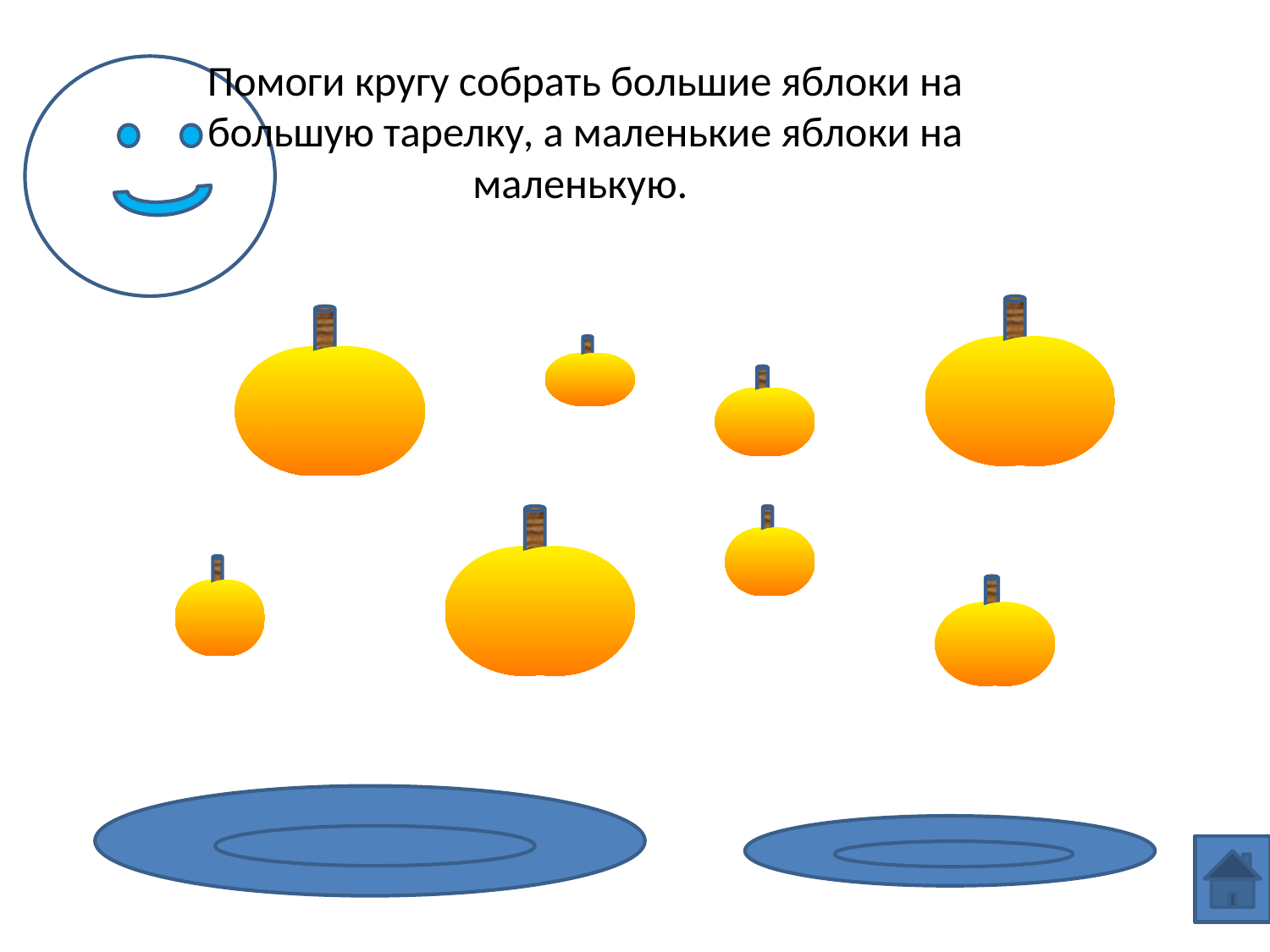

# Помоги кругу собрать большие яблоки на большую тарелку, а маленькие яблоки на маленькую.